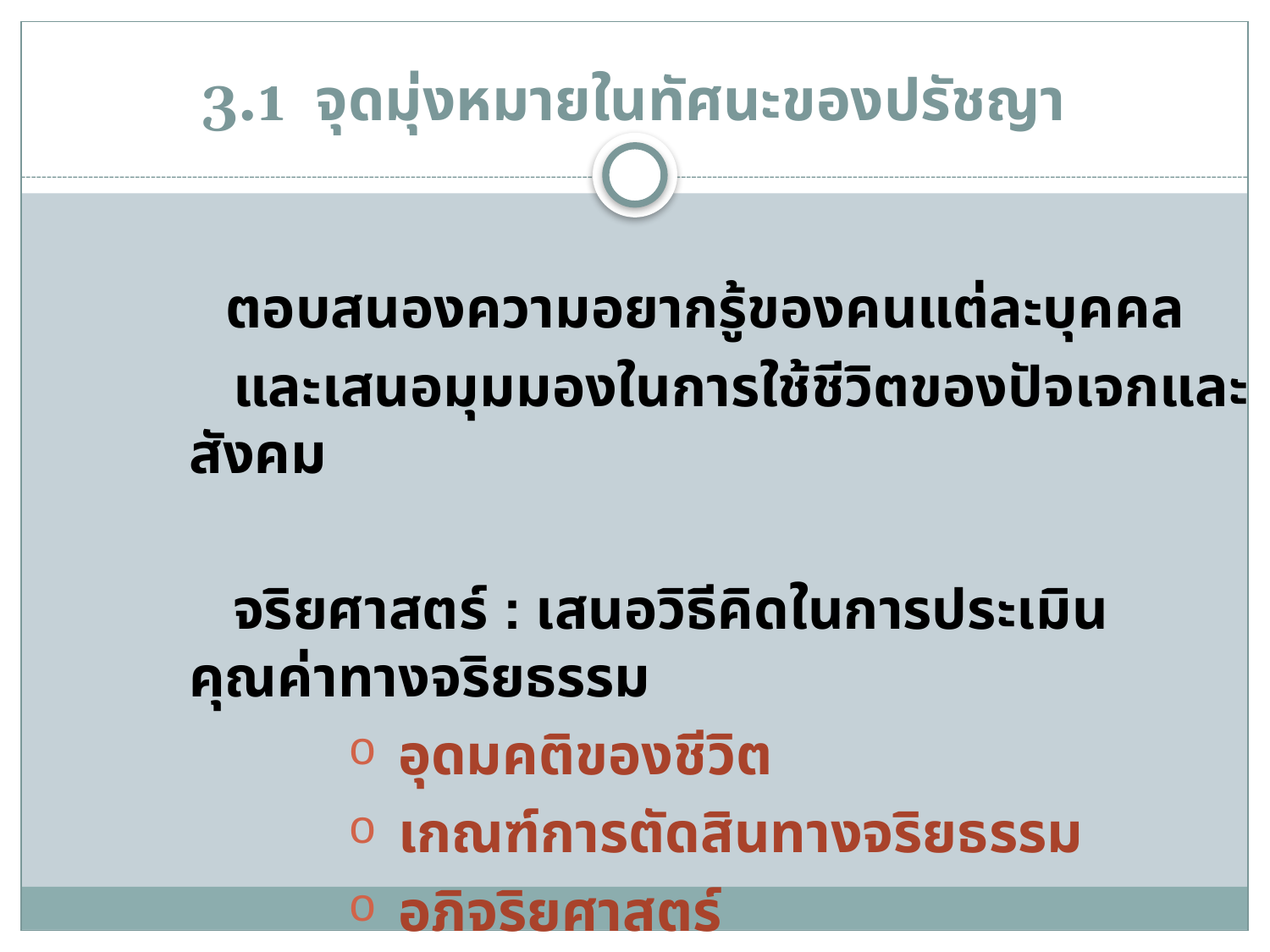

# 3.1  จุดมุ่งหมายในทัศนะของปรัชญา

	   ตอบสนองความอยากรู้ของคนแต่ละบุคคล
	   และเสนอมุมมองในการใช้ชีวิตของปัจเจกและสังคม

	   จริยศาสตร์ : เสนอวิธีคิดในการประเมินคุณค่าทางจริยธรรม
อุดมคติของชีวิต
เกณฑ์การตัดสินทางจริยธรรม
อภิจริยศาสตร์